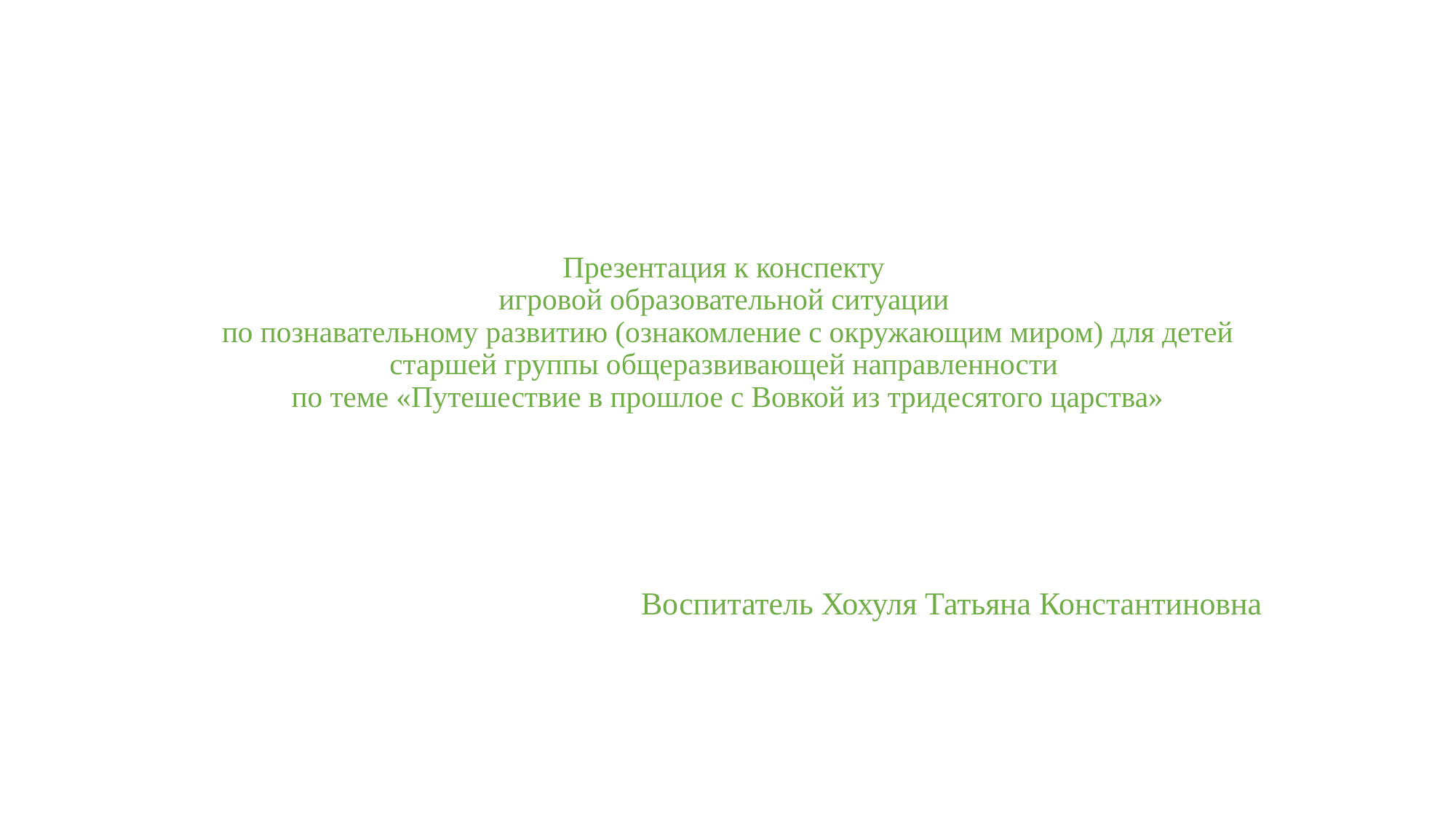

# Презентация к конспекту игровой образовательной ситуации по познавательному развитию (ознакомление с окружающим миром) для детей старшей группы общеразвивающей направленности по теме «Путешествие в прошлое с Вовкой из тридесятого царства»

Воспитатель Хохуля Татьяна Константиновна